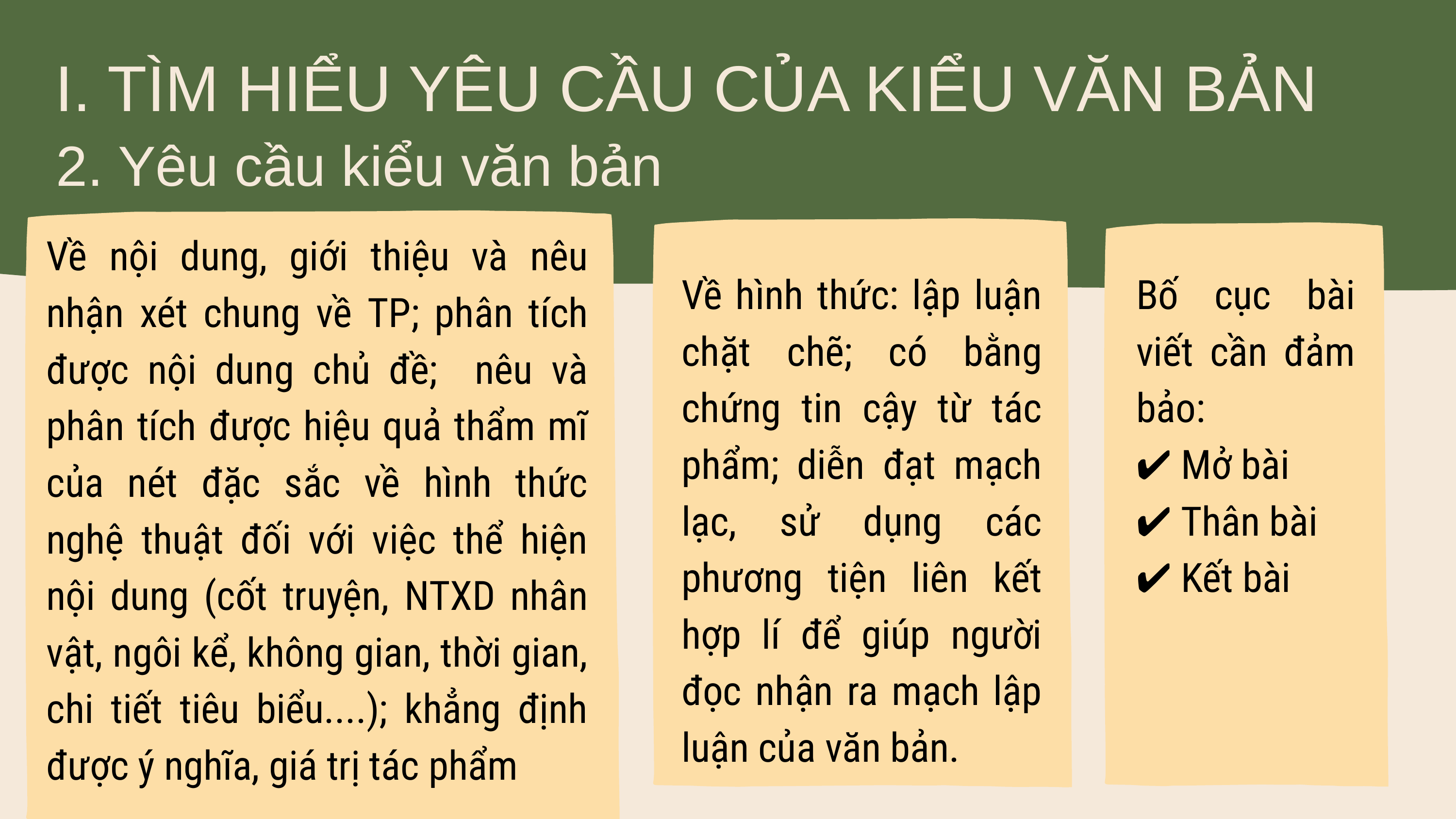

I. TÌM HIỂU YÊU CẦU CỦA KIỂU VĂN BẢN
2. Yêu cầu kiểu văn bản

Về nội dung, giới thiệu và nêu nhận xét chung về TP; phân tích được nội dung chủ đề;  nêu và phân tích được hiệu quả thẩm mĩ của nét đặc sắc về hình thức nghệ thuật đối với việc thể hiện nội dung (cốt truyện, NTXD nhân vật, ngôi kể, không gian, thời gian, chi tiết tiêu biểu....); khẳng định được ý nghĩa, giá trị tác phẩm

Về hình thức: lập luận chặt chẽ; có bằng chứng tin cậy từ tác phẩm; diễn đạt mạch lạc, sử dụng các phương tiện liên kết hợp lí để giúp người đọc nhận ra mạch lập luận của văn bản.
Bố cục bài viết cần đảm bảo:
✔ Mở bài
✔ Thân bài
✔ Kết bài